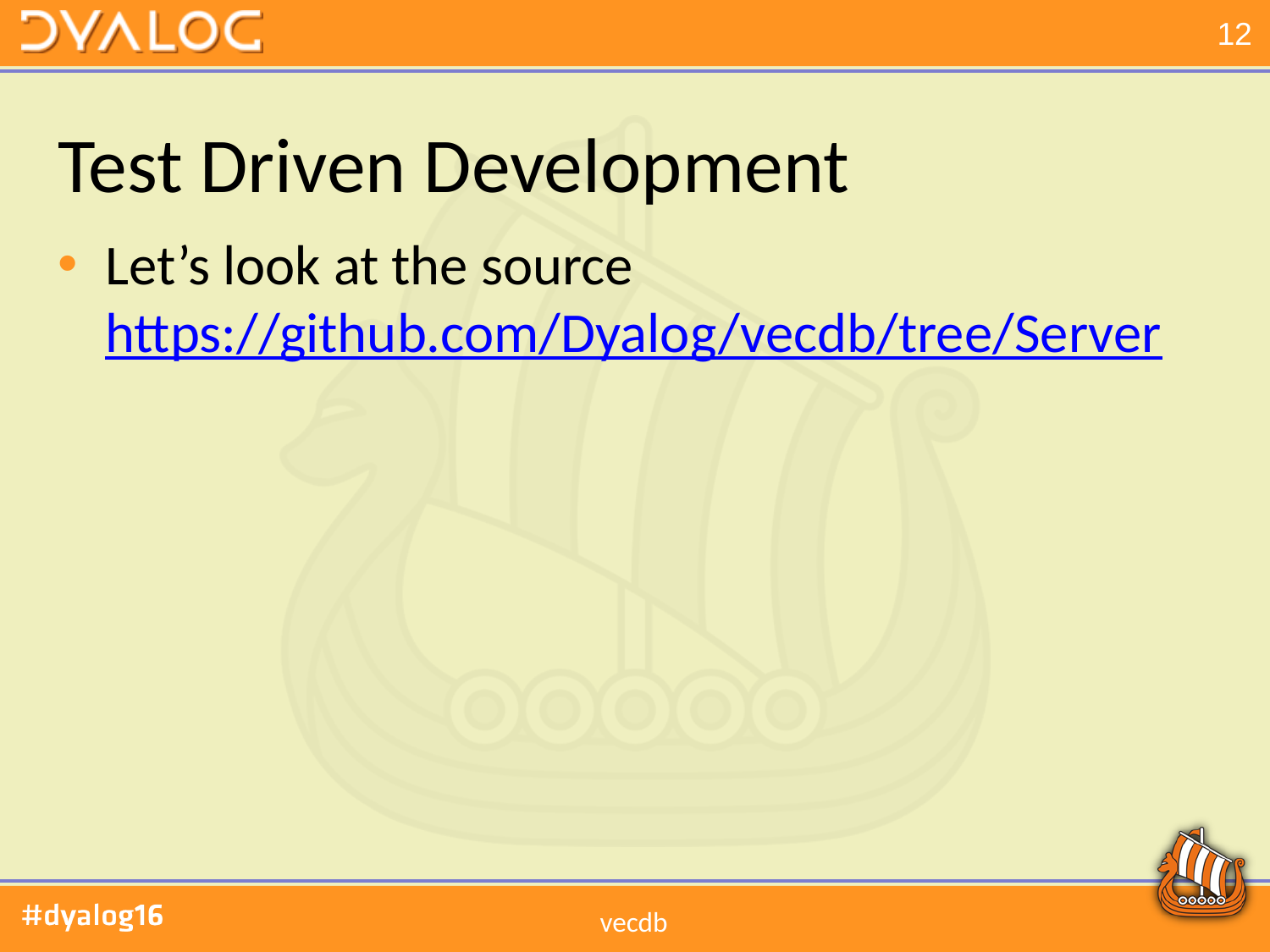

# Test Driven Development
Let’s look at the source
https://github.com/Dyalog/vecdb/tree/Server

vecdb